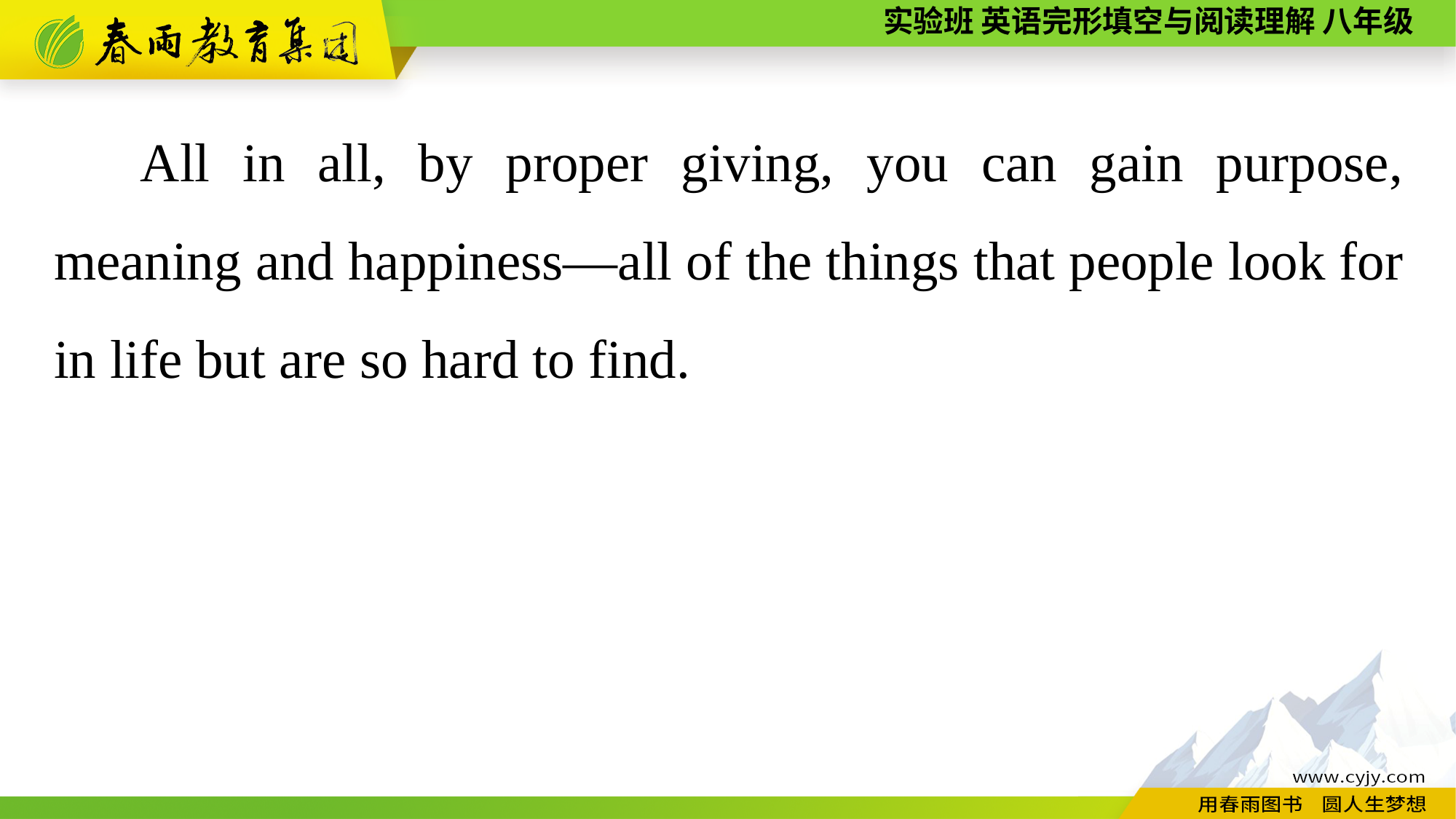

All in all, by proper giving, you can gain purpose, meaning and happiness—all of the things that people look for in life but are so hard to find.